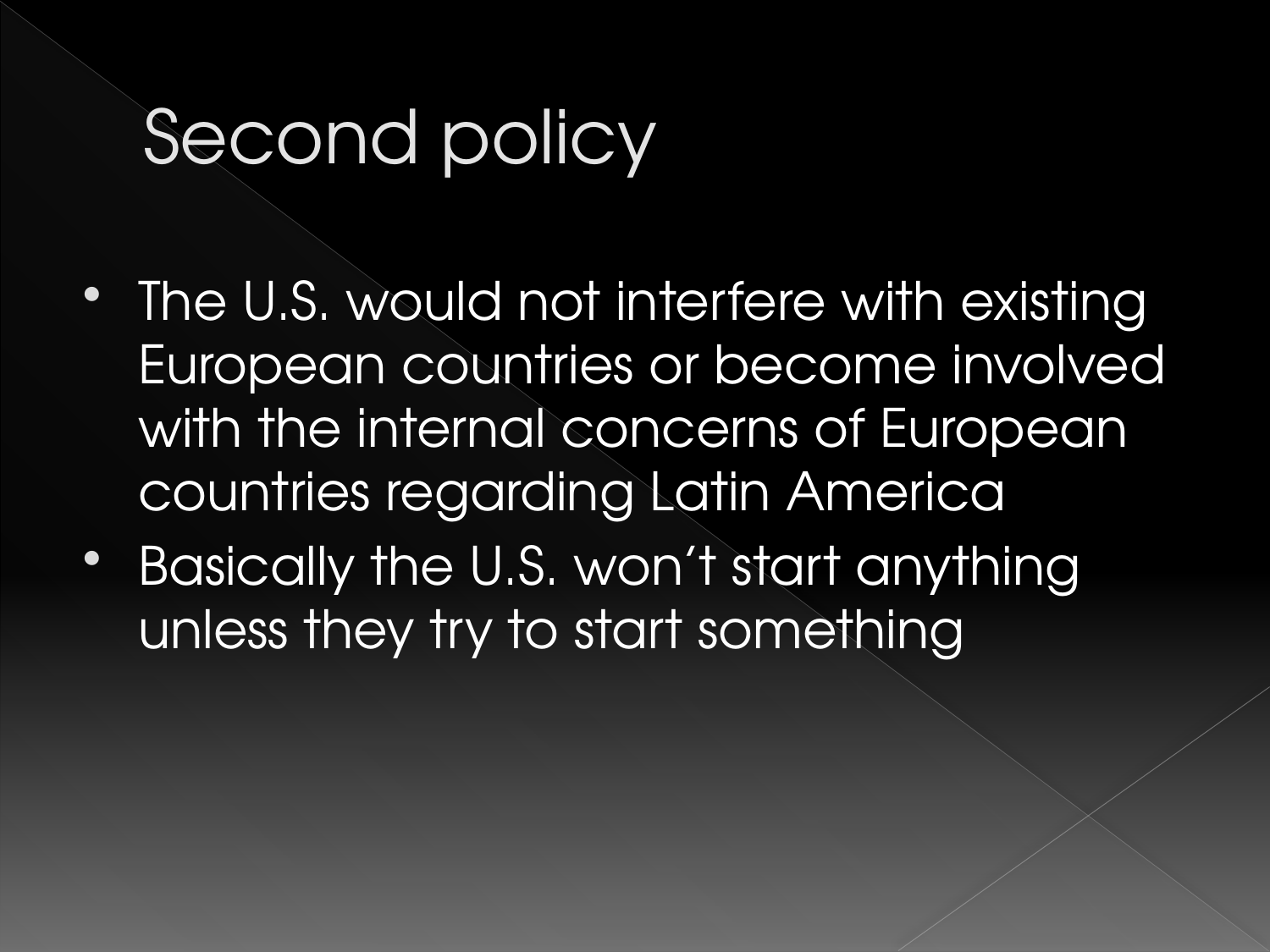

# Second policy
The U.S. would not interfere with existing European countries or become involved with the internal concerns of European countries regarding Latin America
Basically the U.S. won’t start anything unless they try to start something